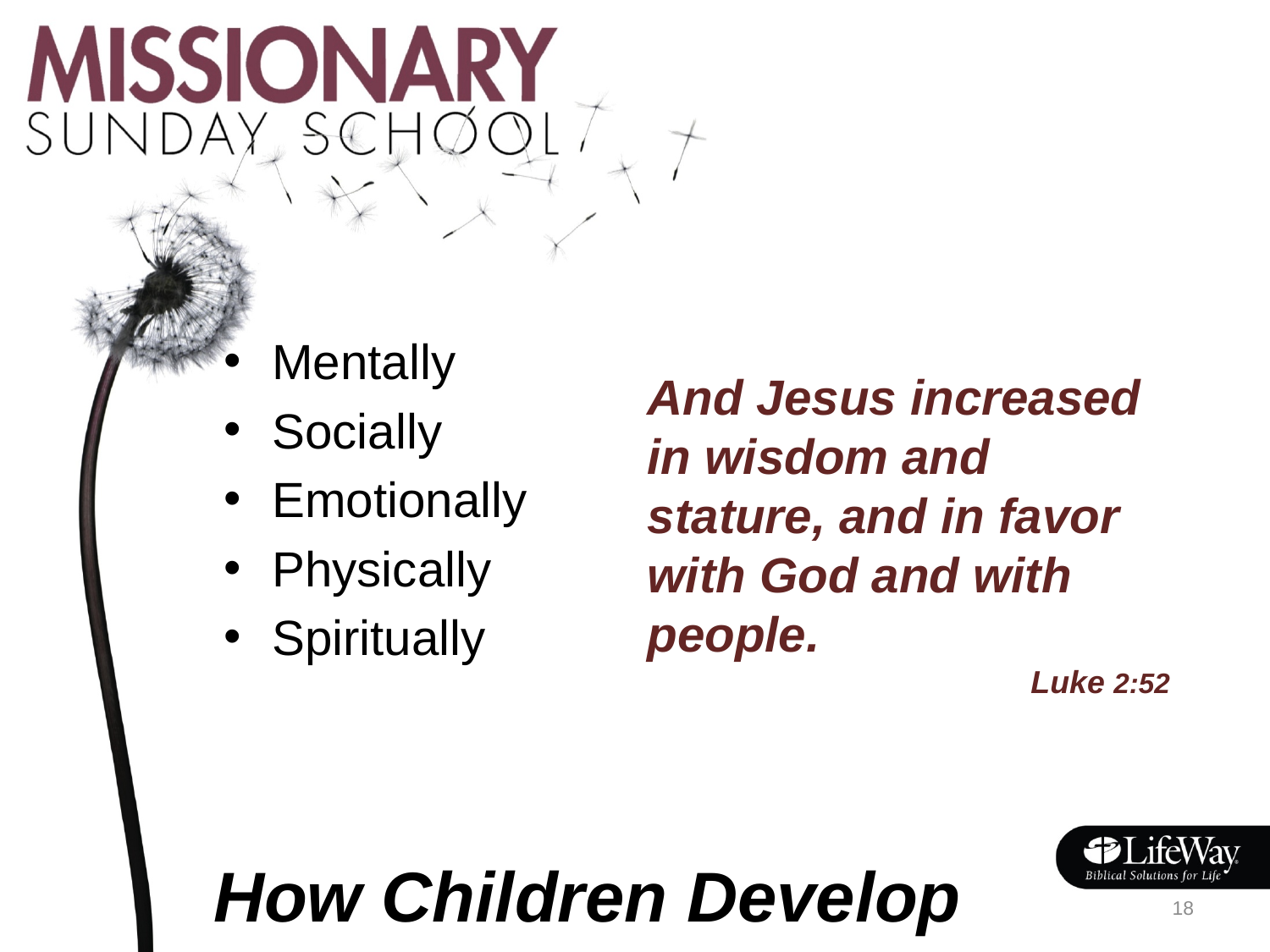

Mentally
Socially
Emotionally
Physically
Spiritually
And Jesus increased in wisdom and stature, and in favor with God and with people.
Luke 2:52
# How Children Develop
18